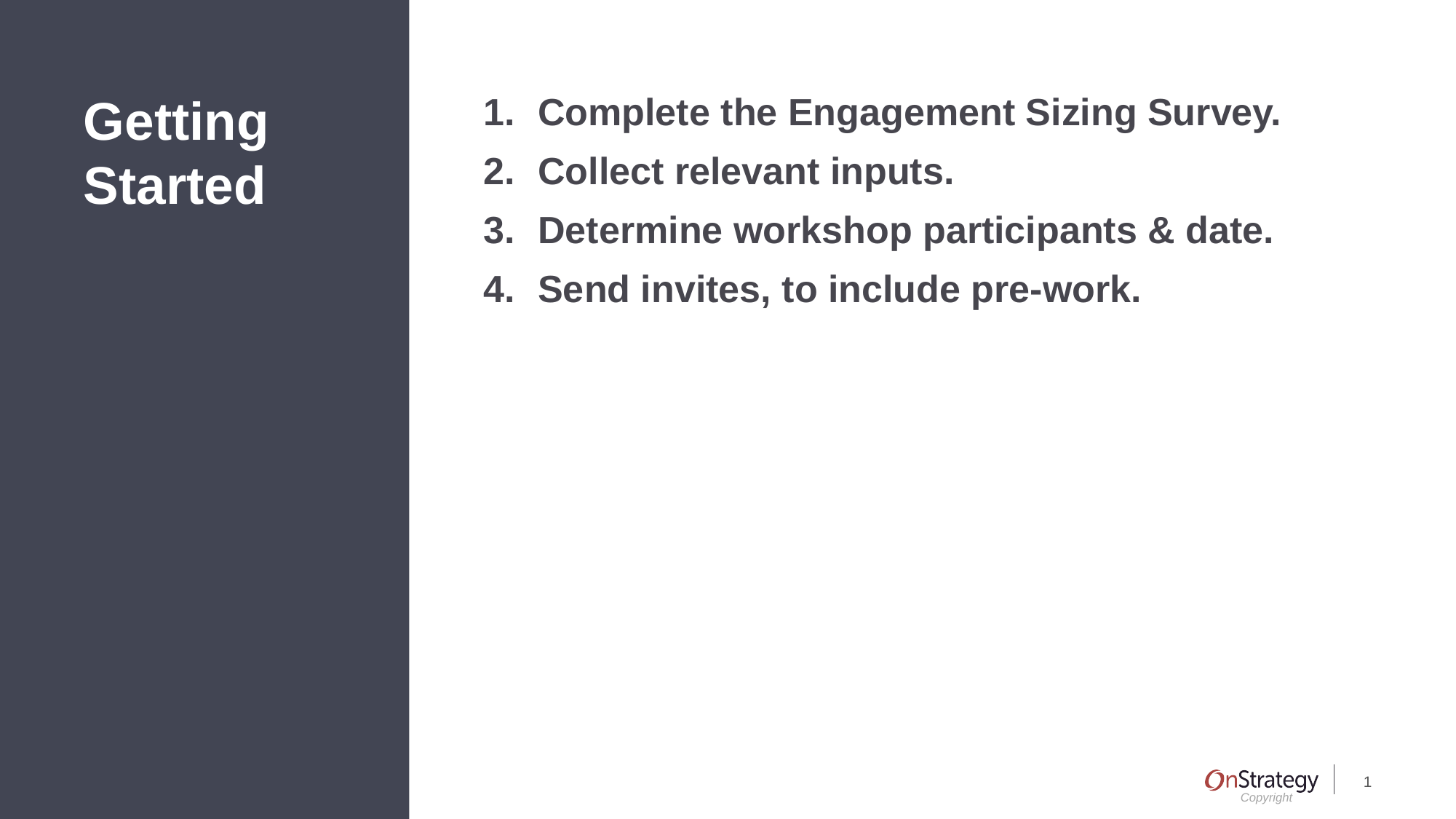

# Getting Started
Complete the Engagement Sizing Survey.
Collect relevant inputs.
Determine workshop participants & date.
Send invites, to include pre-work.

1